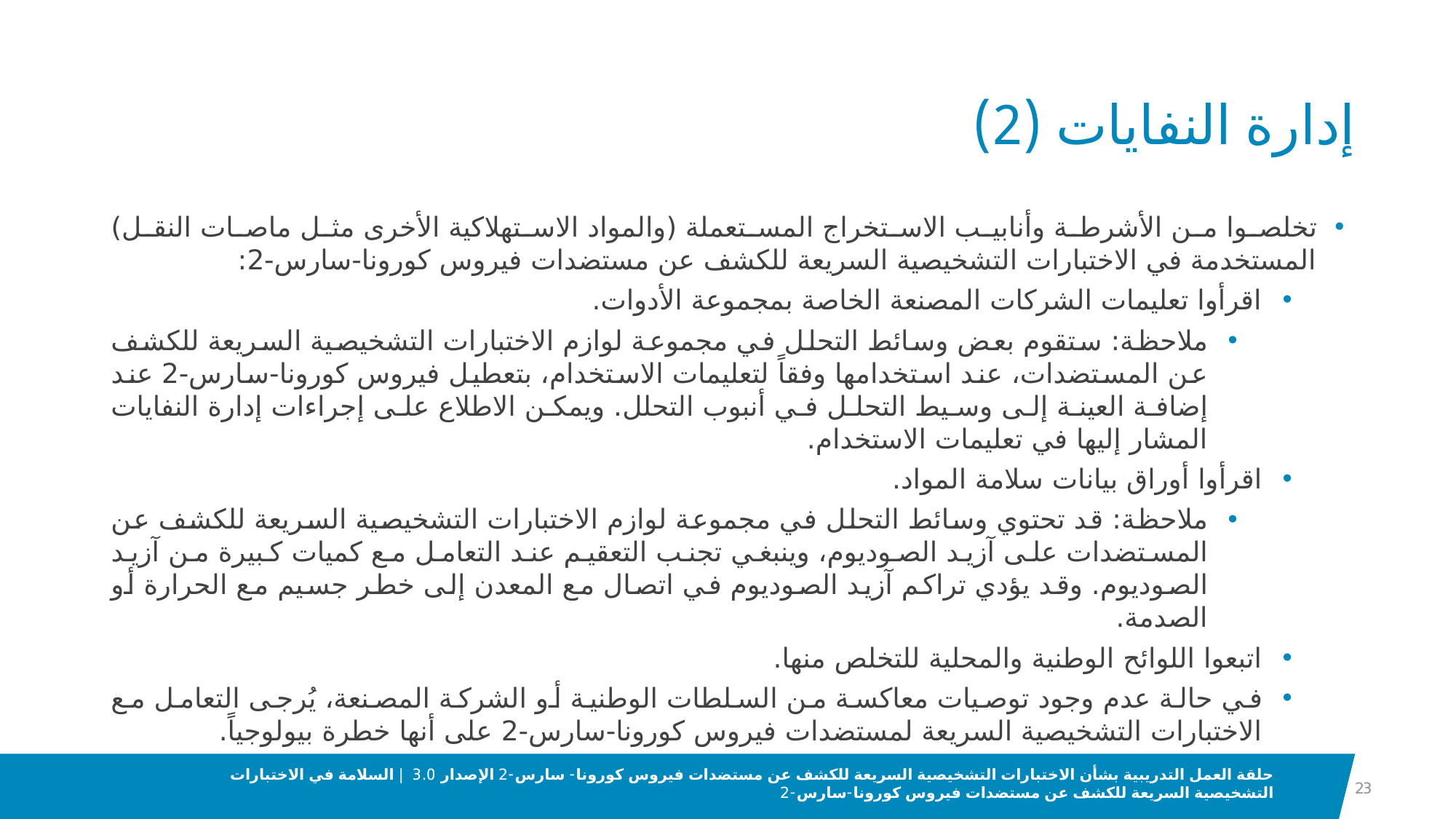

# إدارة النفايات (2)

تخلصوا من الأشرطة وأنابيب الاستخراج المستعملة (والمواد الاستهلاكية الأخرى مثل ماصات النقل) المستخدمة في الاختبارات التشخيصية السريعة للكشف عن مستضدات فيروس كورونا-سارس-2:
اقرأوا تعليمات الشركات المصنعة الخاصة بمجموعة الأدوات.
ملاحظة: ستقوم بعض وسائط التحلل في مجموعة لوازم الاختبارات التشخيصية السريعة للكشف عن المستضدات، عند استخدامها وفقاً لتعليمات الاستخدام، بتعطيل فيروس كورونا-سارس-2 عند إضافة العينة إلى وسيط التحلل في أنبوب التحلل. ويمكن الاطلاع على إجراءات إدارة النفايات المشار إليها في تعليمات الاستخدام.
اقرأوا أوراق بيانات سلامة المواد.
ملاحظة: قد تحتوي وسائط التحلل في مجموعة لوازم الاختبارات التشخيصية السريعة للكشف عن المستضدات على آزيد الصوديوم، وينبغي تجنب التعقيم عند التعامل مع كميات كبيرة من آزيد الصوديوم. وقد يؤدي تراكم آزيد الصوديوم في اتصال مع المعدن إلى خطر جسيم مع الحرارة أو الصدمة.
اتبعوا اللوائح الوطنية والمحلية للتخلص منها.
في حالة عدم وجود توصيات معاكسة من السلطات الوطنية أو الشركة المصنعة، يُرجى التعامل مع الاختبارات التشخيصية السريعة لمستضدات فيروس كورونا-سارس-2 على أنها خطرة بيولوجياً.
23
حلقة العمل التدريبية بشأن الاختبارات التشخيصية السريعة للكشف عن مستضدات فيروس كورونا- سارس-2 الإصدار 3.0 | السلامة في الاختبارات التشخيصية السريعة للكشف عن مستضدات فيروس كورونا-سارس-2